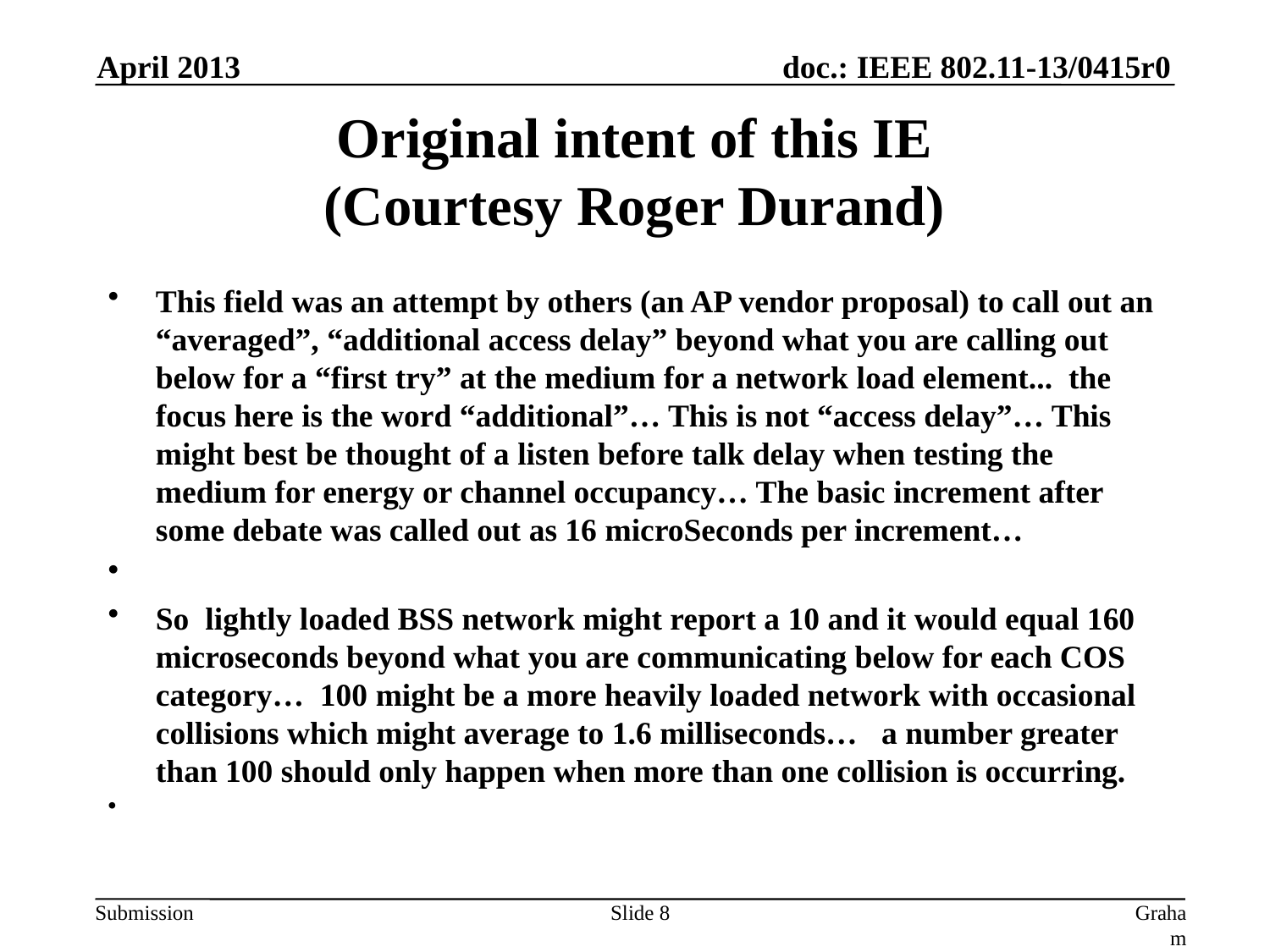

April 2013
# Original intent of this IE (Courtesy Roger Durand)
This field was an attempt by others (an AP vendor proposal) to call out an “averaged”, “additional access delay” beyond what you are calling out below for a “first try” at the medium for a network load element...  the focus here is the word “additional”… This is not “access delay”… This might best be thought of a listen before talk delay when testing the medium for energy or channel occupancy… The basic increment after some debate was called out as 16 microSeconds per increment…

So  lightly loaded BSS network might report a 10 and it would equal 160 microseconds beyond what you are communicating below for each COS category…  100 might be a more heavily loaded network with occasional collisions which might average to 1.6 milliseconds…   a number greater than 100 should only happen when more than one collision is occurring.

Slide 8
Graham Smith, DSP Group